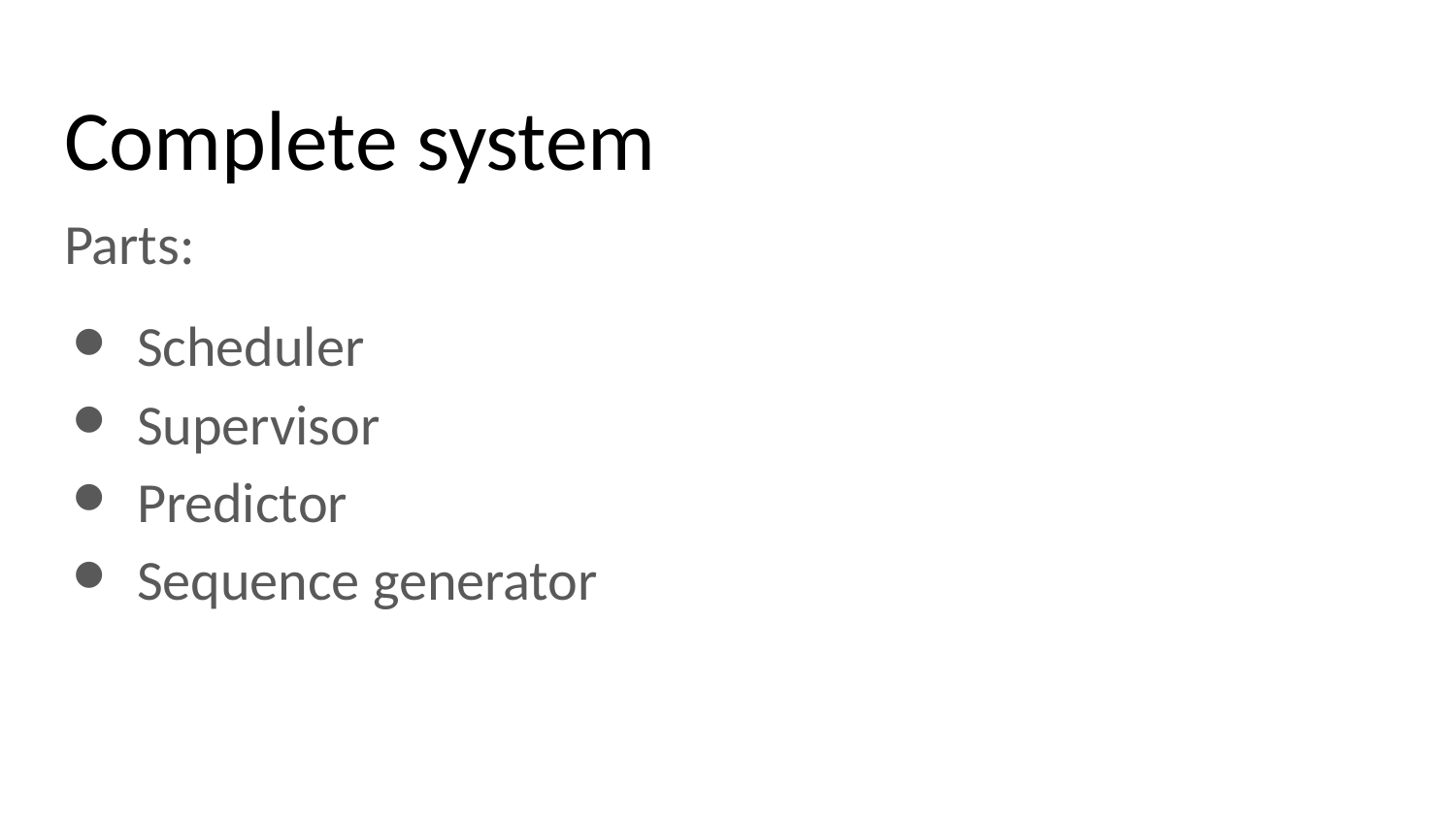

# Complete system
Parts:
Scheduler
Supervisor
Predictor
Sequence generator